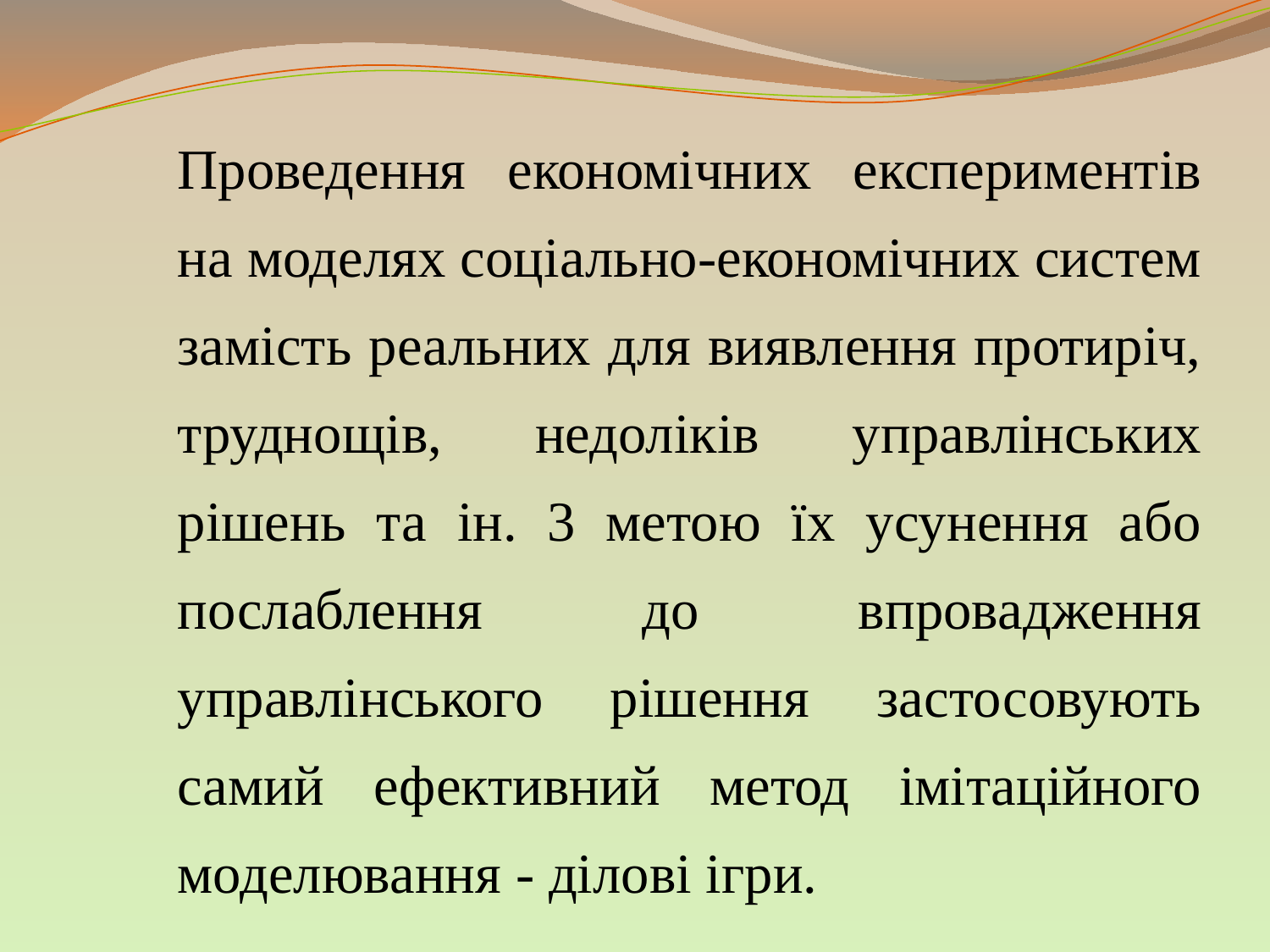

Проведення економічних експериментів на моделях соціально-економічних систем замість реальних для виявлення протиріч, труднощів, недоліків управлінських рішень та ін. 3 метою їх усунення або послаблення до впровадження управлінського рішення застосовують самий ефективний метод імітаційного моделювання - ділові ігри.